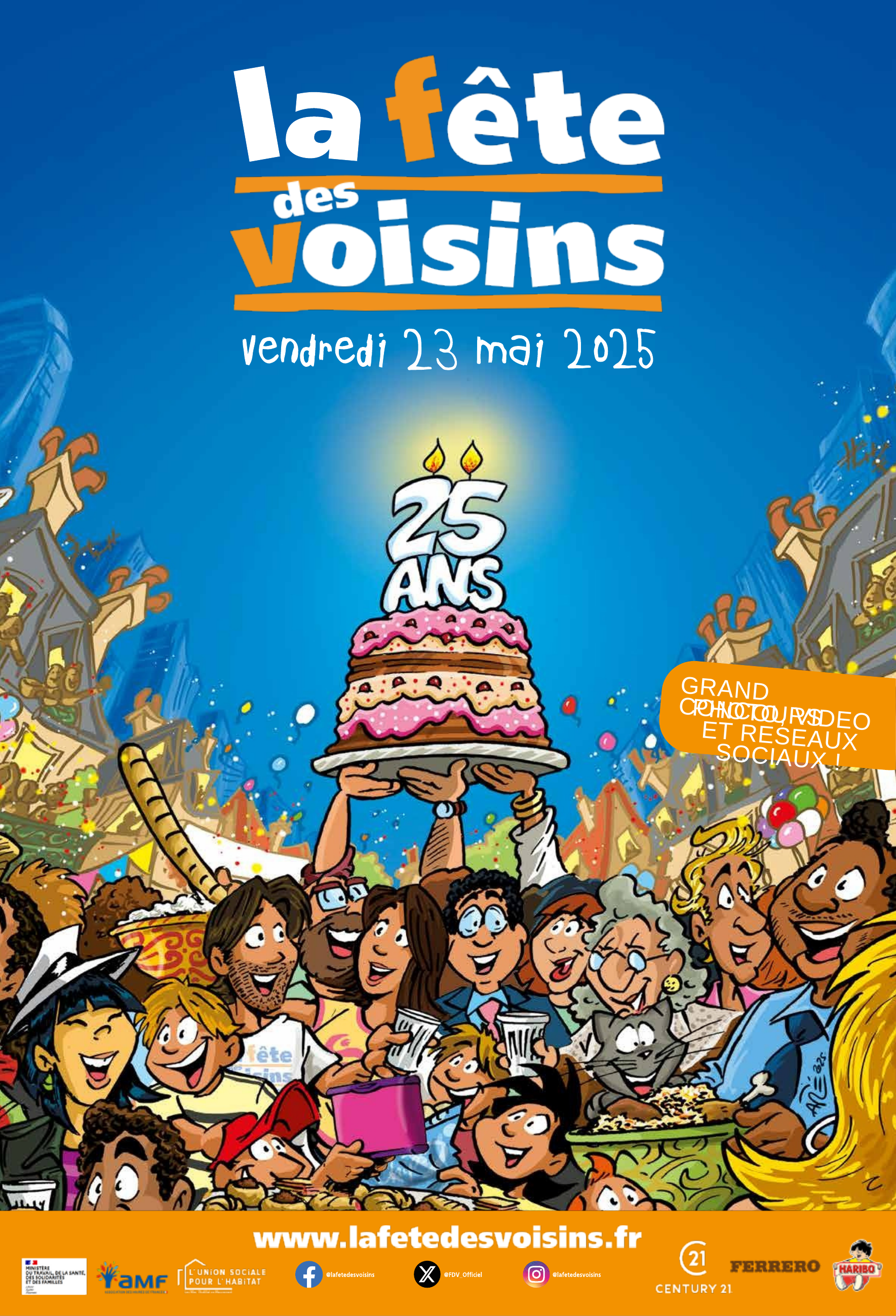

GRAND CONCOURS
PHOTO, VIDEO ET RESEAUX SOCIAUX !